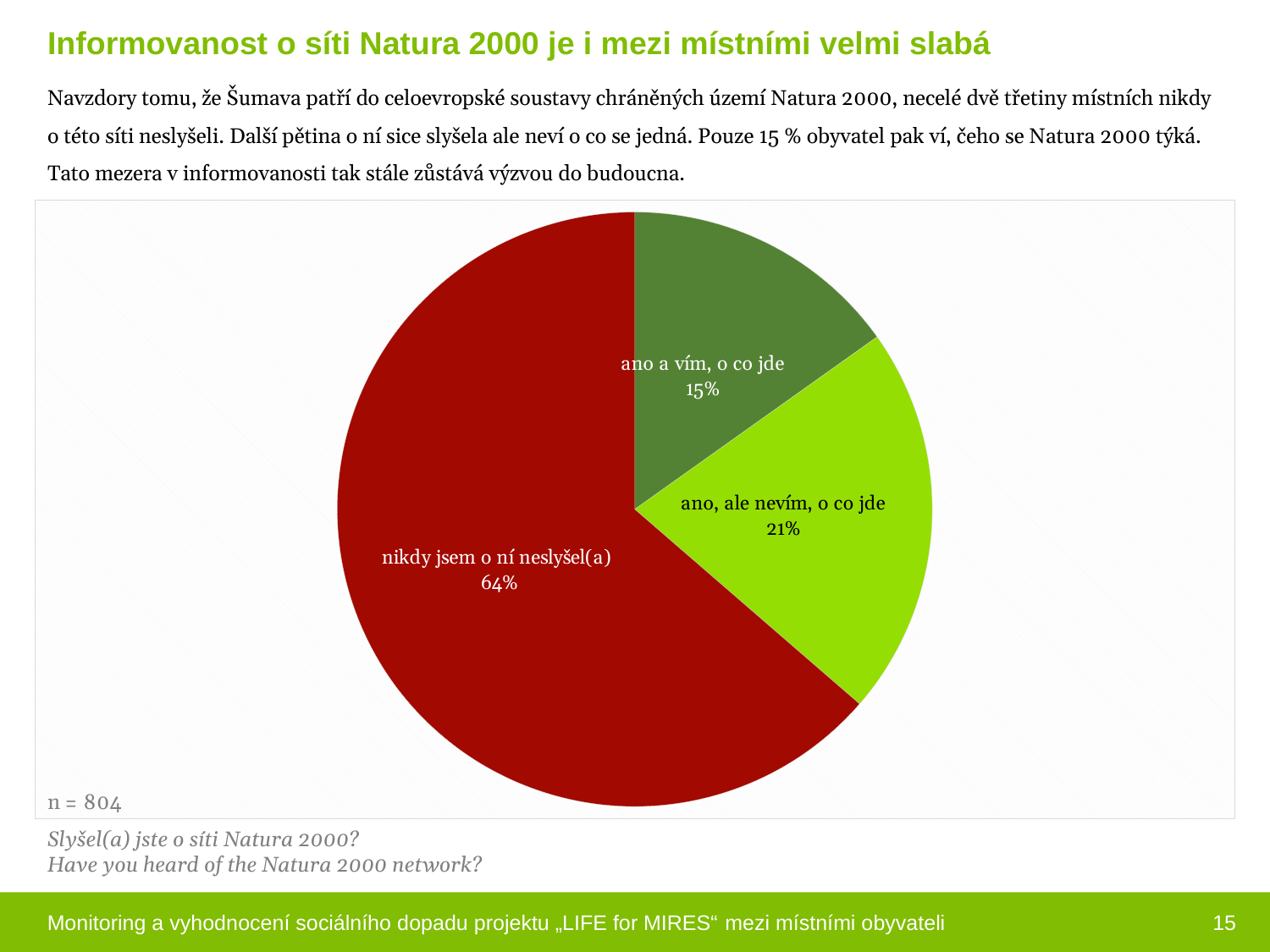

Informovanost o síti Natura 2000 je i mezi místními velmi slabá
Navzdory tomu, že Šumava patří do celoevropské soustavy chráněných území Natura 2000, necelé dvě třetiny místních nikdy o této síti neslyšeli. Další pětina o ní sice slyšela ale neví o co se jedná. Pouze 15 % obyvatel pak ví, čeho se Natura 2000 týká. Tato mezera v informovanosti tak stále zůstává výzvou do budoucna.

### Chart

| Category | Řada 1 |
|---|---|
| ano a vím, o co jde | 15.0 |
| ano, ale nevím, o co jde | 21.0 |
| nikdy jsem o ní neslyšel(a)  | 63.0 |
Slyšel(a) jste o síti Natura 2000?
Have you heard of the Natura 2000 network?

Monitoring a vyhodnocení sociálního dopadu projektu „LIFE for MIRES“ mezi místními obyvateli
15